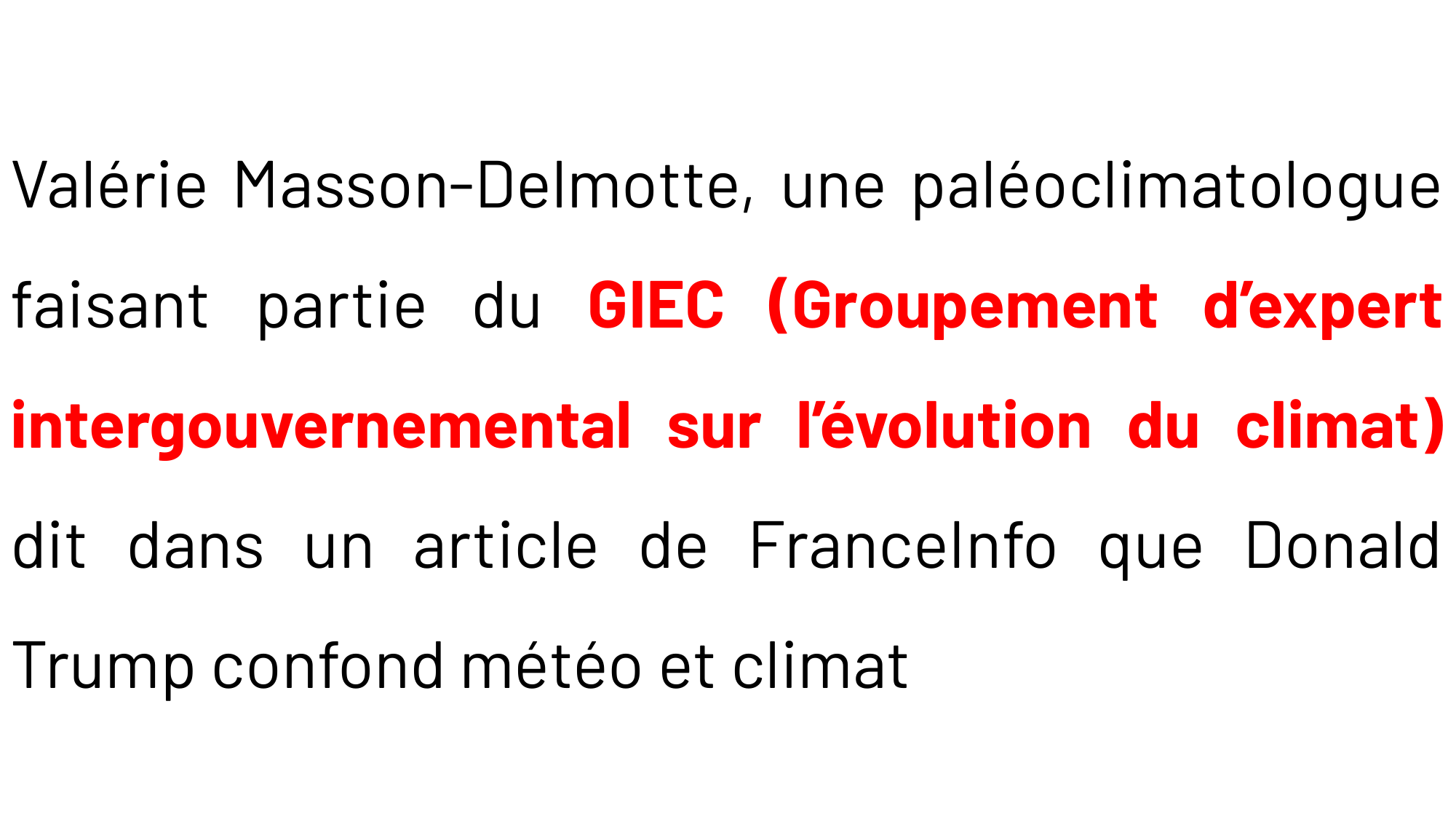

Valérie Masson-Delmotte, une paléoclimatologue faisant partie du GIEC (Groupement d’expert intergouvernemental sur l’évolution du climat) dit dans un article de FranceInfo que Donald Trump confond météo et climat